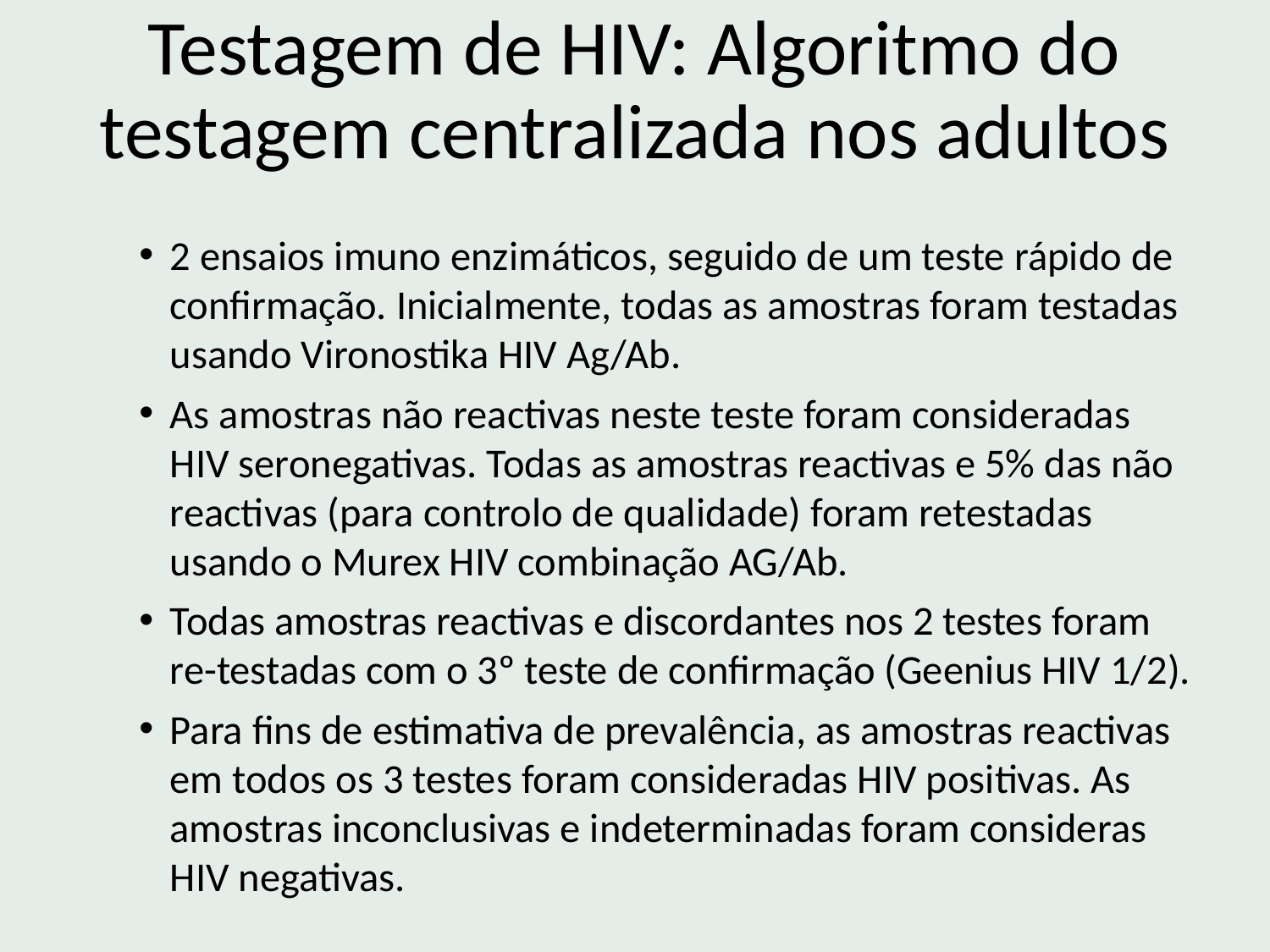

# Testagem de HIV: Algoritmo do testagem centralizada nos adultos
2 ensaios imuno enzimáticos, seguido de um teste rápido de confirmação. Inicialmente, todas as amostras foram testadas usando Vironostika HIV Ag/Ab.
As amostras não reactivas neste teste foram consideradas HIV seronegativas. Todas as amostras reactivas e 5% das não reactivas (para controlo de qualidade) foram retestadas usando o Murex HIV combinação AG/Ab.
Todas amostras reactivas e discordantes nos 2 testes foram re-testadas com o 3º teste de confirmação (Geenius HIV 1/2).
Para fins de estimativa de prevalência, as amostras reactivas em todos os 3 testes foram consideradas HIV positivas. As amostras inconclusivas e indeterminadas foram consideras HIV negativas.